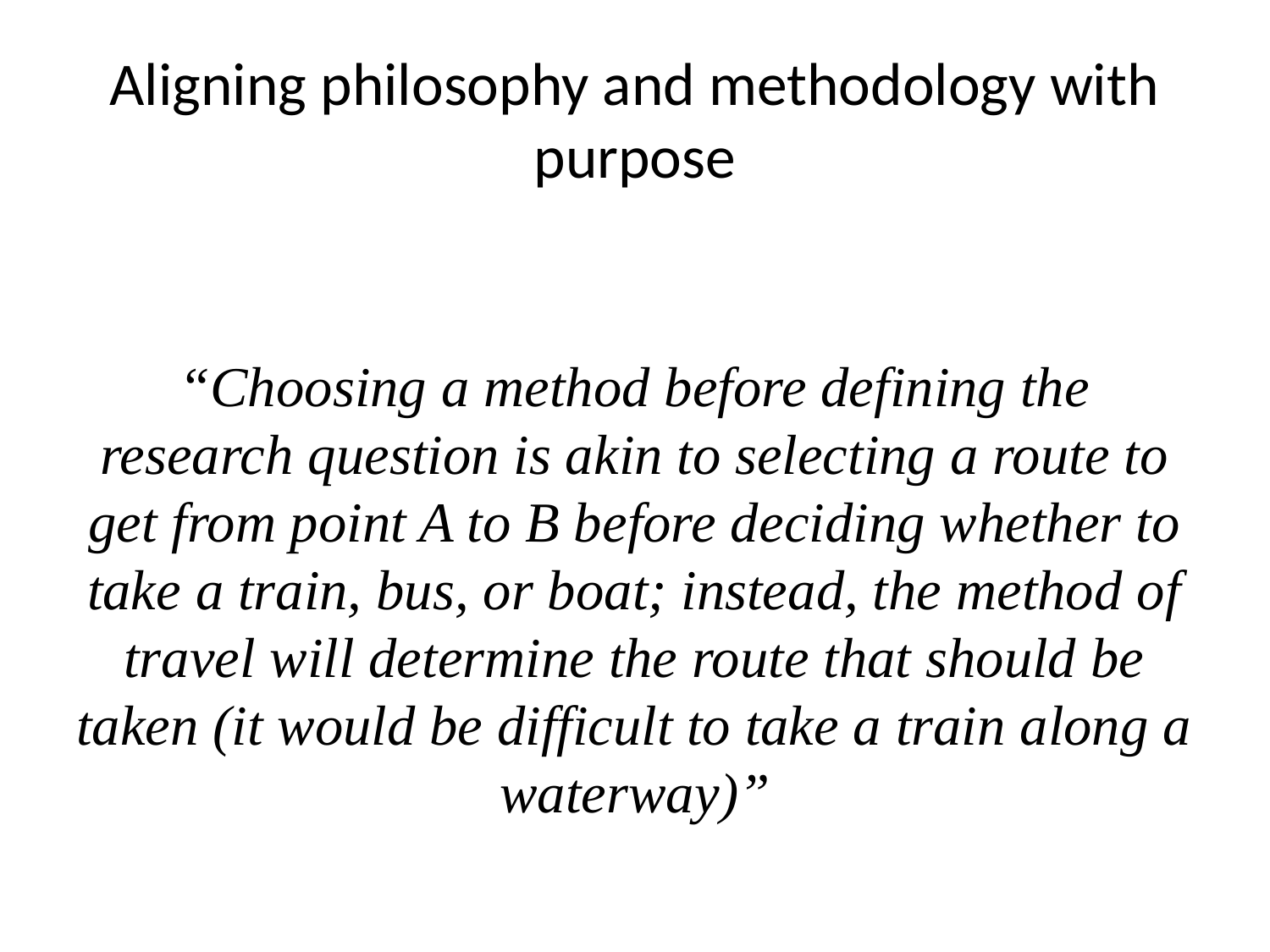

# Aligning philosophy and methodology with purpose

“Choosing a method before defining the research question is akin to selecting a route to get from point A to B before deciding whether to take a train, bus, or boat; instead, the method of travel will determine the route that should be taken (it would be difficult to take a train along a waterway)”